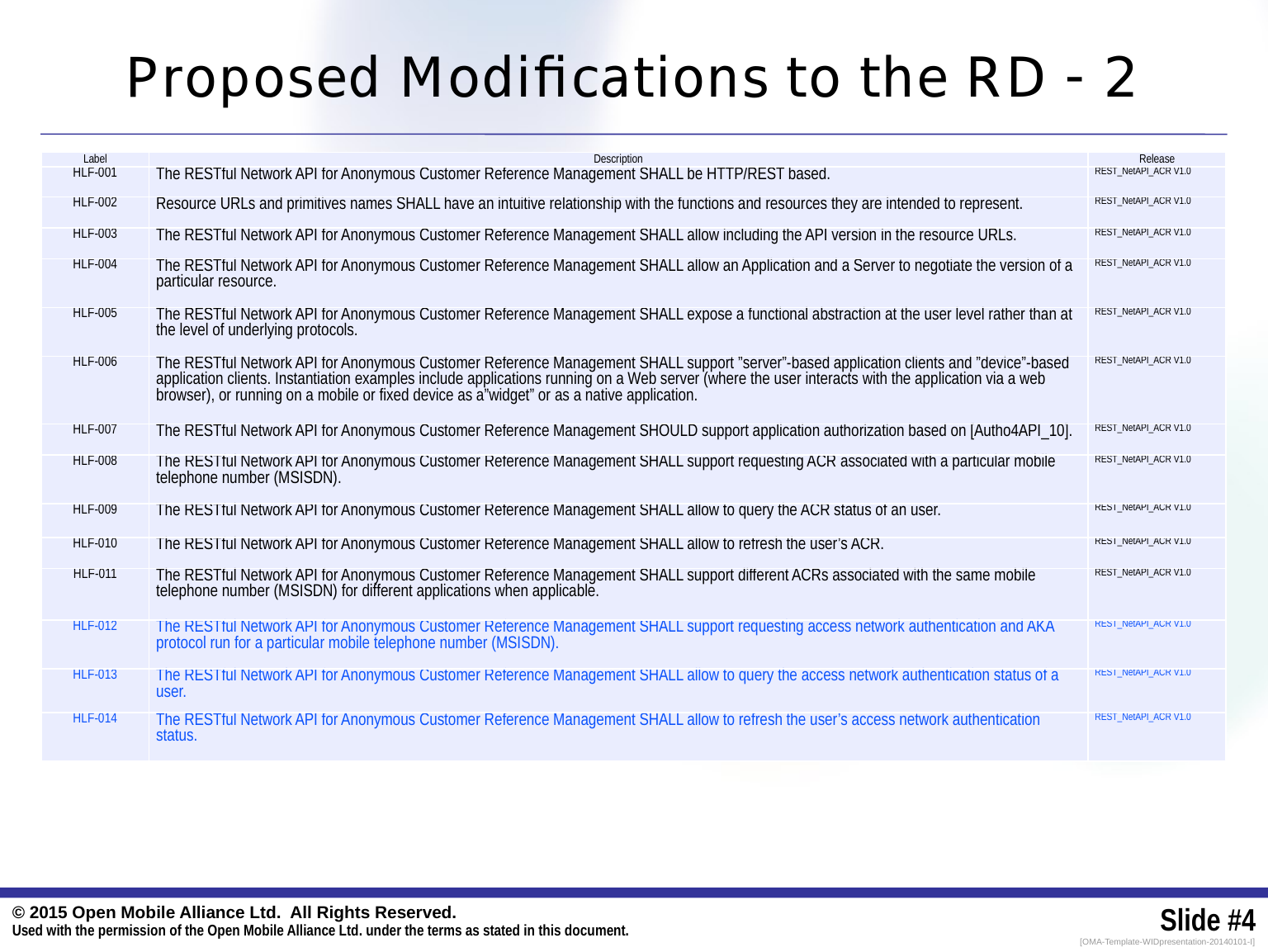

# Proposed Modifications to the RD - 2
| Label | Description | Release |
| --- | --- | --- |
| HLF-001 | The RESTful Network API for Anonymous Customer Reference Management SHALL be HTTP/REST based. | REST\_NetAPI\_ACR V1.0 |
| HLF-002 | Resource URLs and primitives names SHALL have an intuitive relationship with the functions and resources they are intended to represent. | REST\_NetAPI\_ACR V1.0 |
| HLF-003 | The RESTful Network API for Anonymous Customer Reference Management SHALL allow including the API version in the resource URLs. | REST\_NetAPI\_ACR V1.0 |
| HLF-004 | The RESTful Network API for Anonymous Customer Reference Management SHALL allow an Application and a Server to negotiate the version of a particular resource. | REST\_NetAPI\_ACR V1.0 |
| HLF-005 | The RESTful Network API for Anonymous Customer Reference Management SHALL expose a functional abstraction at the user level rather than at the level of underlying protocols. | REST\_NetAPI\_ACR V1.0 |
| HLF-006 | The RESTful Network API for Anonymous Customer Reference Management SHALL support ”server”-based application clients and ”device”-based application clients. Instantiation examples include applications running on a Web server (where the user interacts with the application via a web browser), or running on a mobile or fixed device as a”widget” or as a native application. | REST\_NetAPI\_ACR V1.0 |
| HLF-007 | The RESTful Network API for Anonymous Customer Reference Management SHOULD support application authorization based on [Autho4API\_10]. | REST\_NetAPI\_ACR V1.0 |
| HLF-008 | The RESTful Network API for Anonymous Customer Reference Management SHALL support requesting ACR associated with a particular mobile telephone number (MSISDN). | REST\_NetAPI\_ACR V1.0 |
| HLF-009 | The RESTful Network API for Anonymous Customer Reference Management SHALL allow to query the ACR status of an user. | REST\_NetAPI\_ACR V1.0 |
| HLF-010 | The RESTful Network API for Anonymous Customer Reference Management SHALL allow to refresh the user’s ACR. | REST\_NetAPI\_ACR V1.0 |
| HLF-011 | The RESTful Network API for Anonymous Customer Reference Management SHALL support different ACRs associated with the same mobile telephone number (MSISDN) for different applications when applicable. | REST\_NetAPI\_ACR V1.0 |
| HLF-012 | The RESTful Network API for Anonymous Customer Reference Management SHALL support requesting access network authentication and AKA protocol run for a particular mobile telephone number (MSISDN). | REST\_NetAPI\_ACR V1.0 |
| HLF-013 | The RESTful Network API for Anonymous Customer Reference Management SHALL allow to query the access network authentication status of a user. | REST\_NetAPI\_ACR V1.0 |
| HLF-014 | The RESTful Network API for Anonymous Customer Reference Management SHALL allow to refresh the user’s access network authentication status. | REST\_NetAPI\_ACR V1.0 |